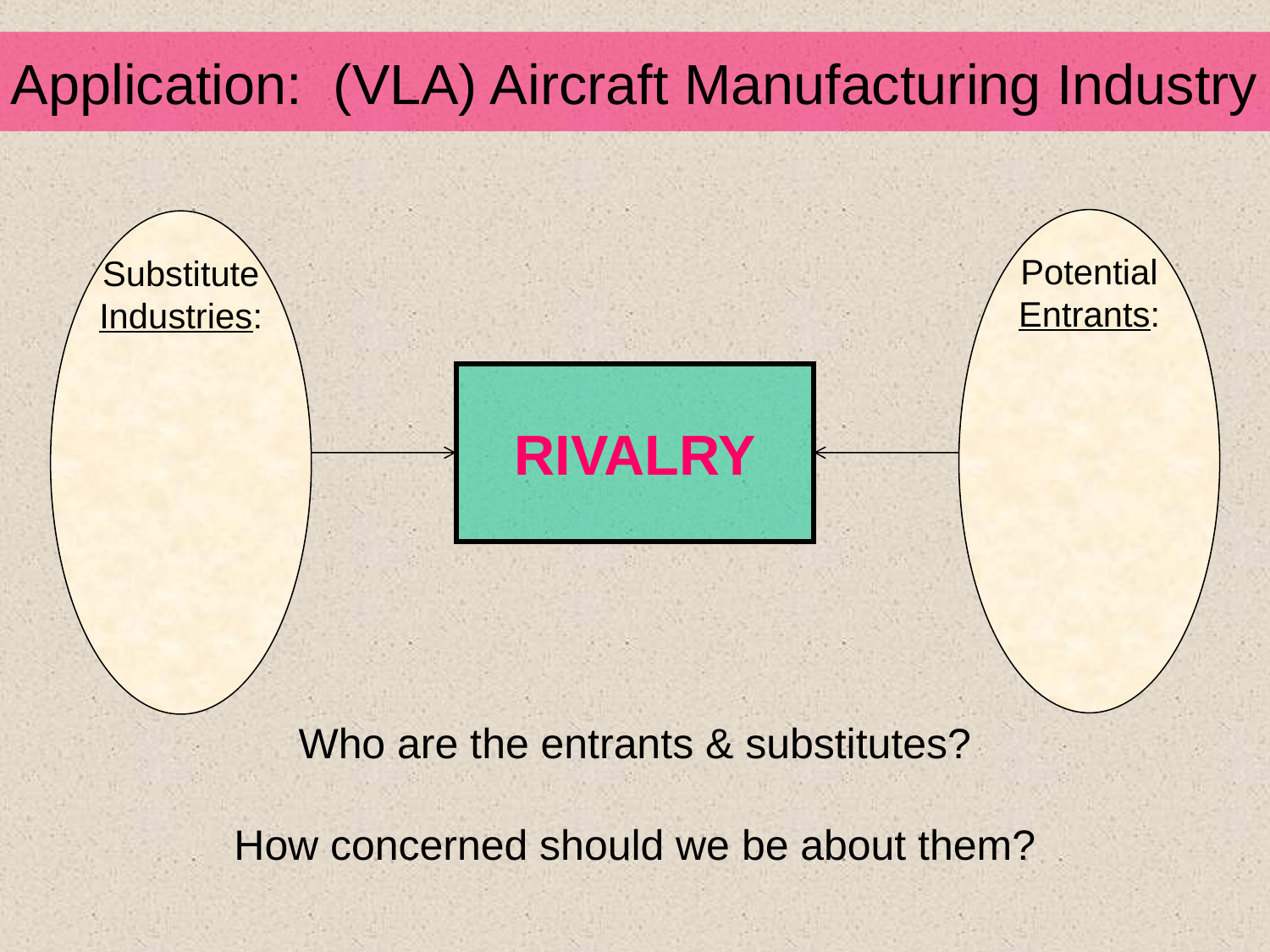

Application:  (VLA) Aircraft Manufacturing Industry
Potential
Entrants:

Substitute
Industries:

RIVALRY

Who are the entrants & substitutes?

How concerned should we be about them?